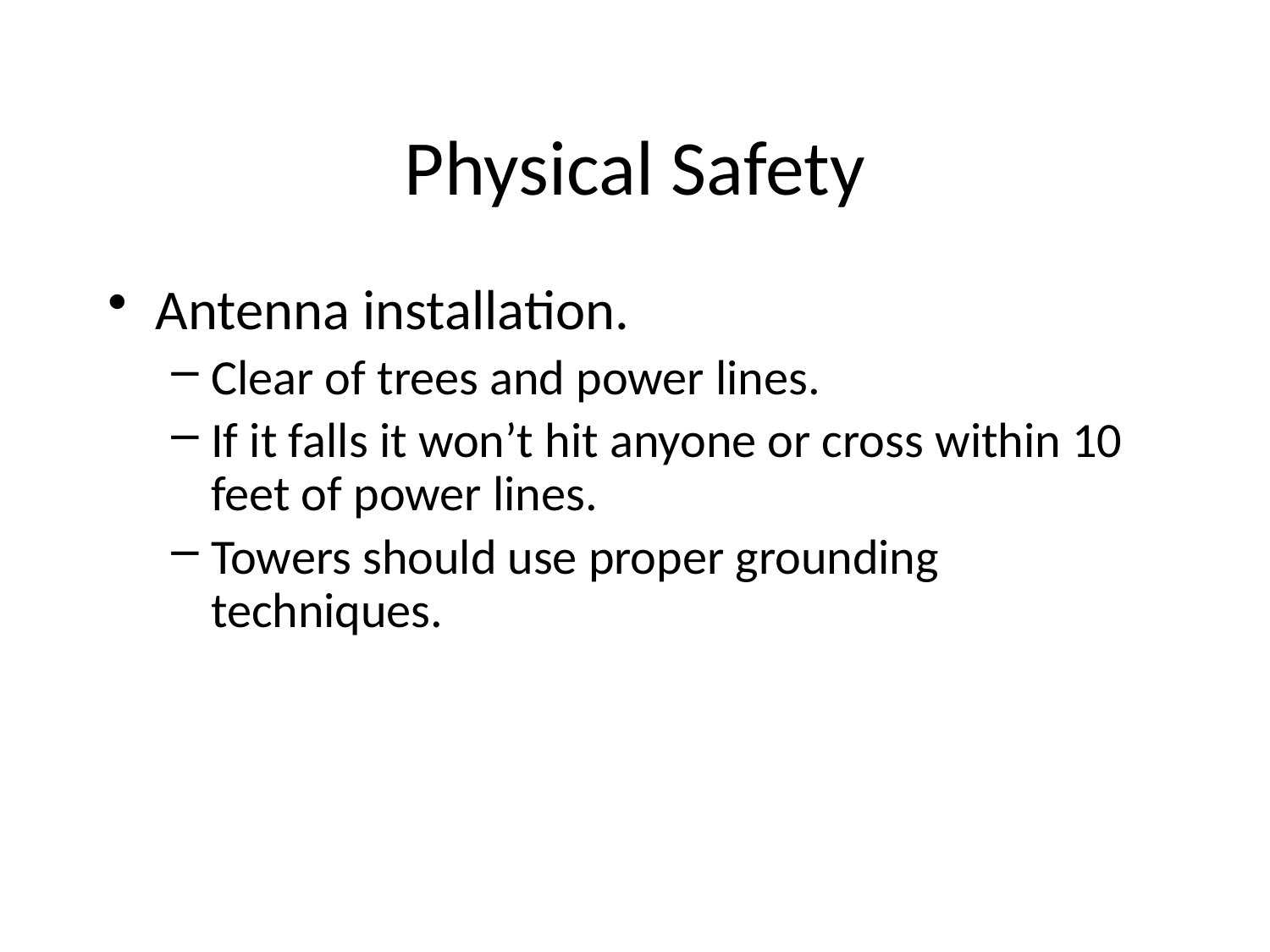

Physical Safety
Antenna installation.
Clear of trees and power lines.
If it falls it won’t hit anyone or cross within 10 feet of power lines.
Towers should use proper grounding techniques.